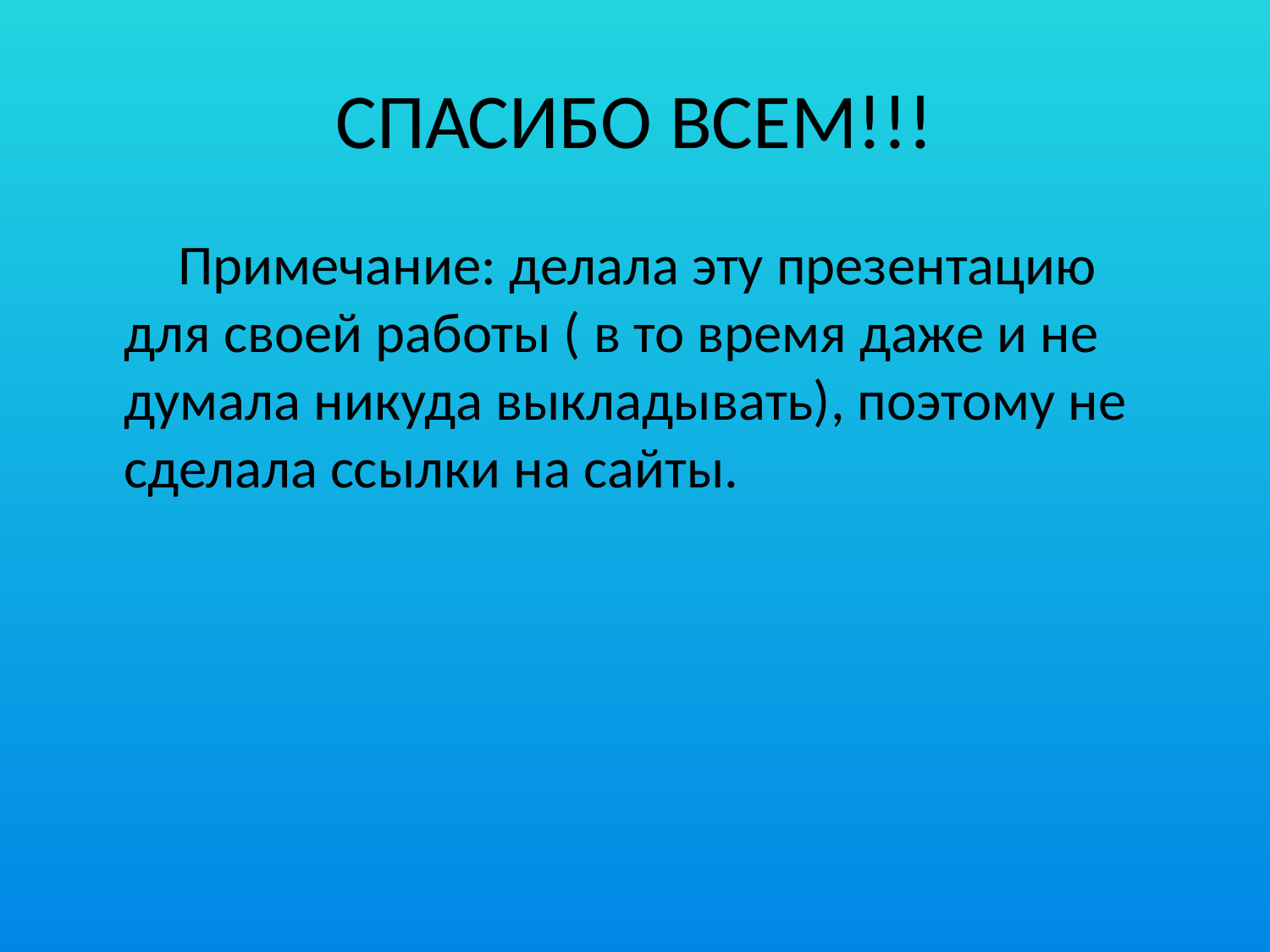

# СПАСИБО ВСЕМ!!!
        Примечание: делала эту презентацию для своей работы ( в то время даже и не думала никуда выкладывать), поэтому не сделала ссылки на сайты.